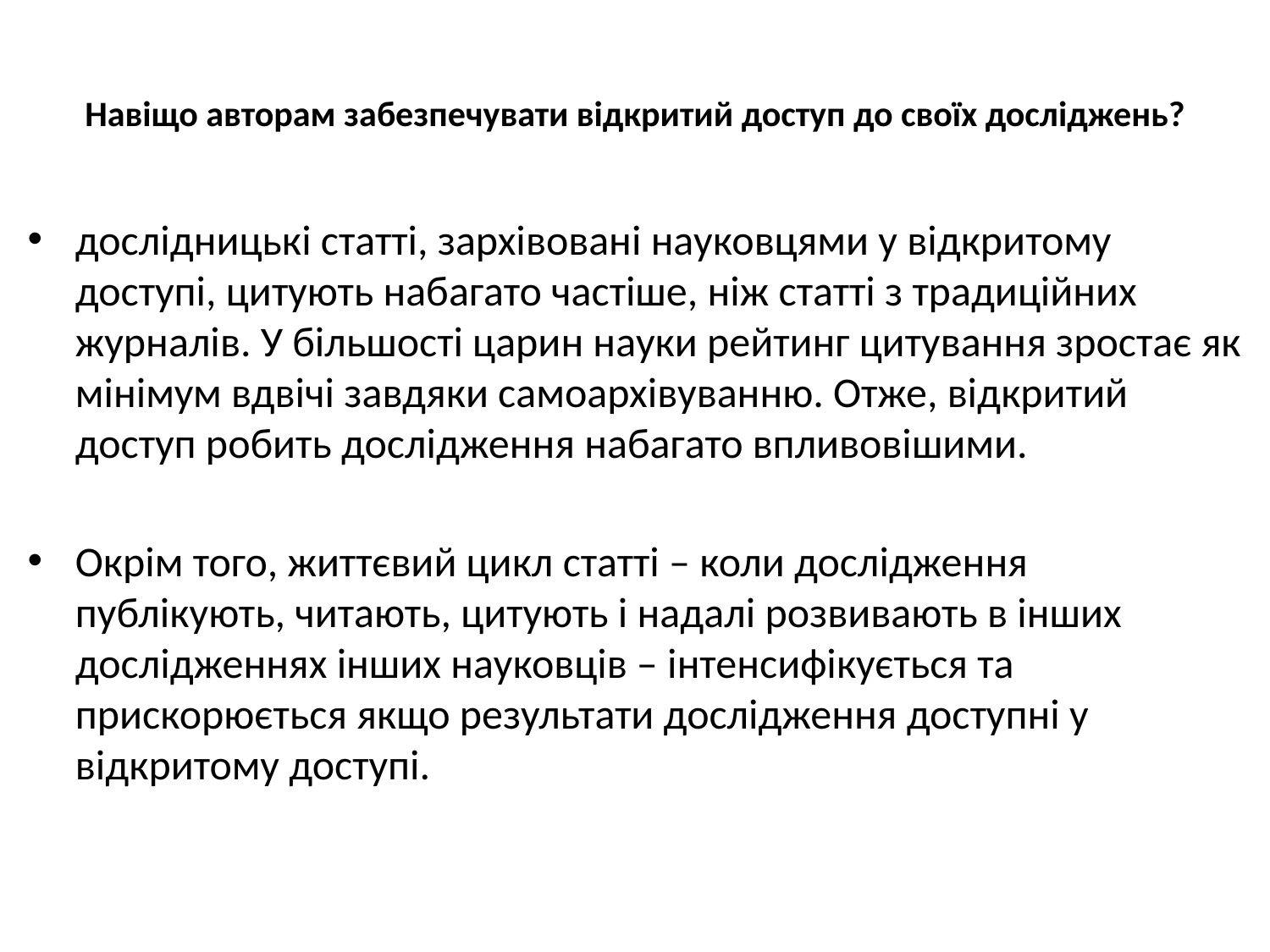

# Навіщо авторам забезпечувати відкритий доступ до своїх досліджень?
дослідницькі статті, зархівовані науковцями у відкритому доступі, цитують набагато частіше, ніж статті з традиційних журналів. У більшості царин науки рейтинг цитування зростає як мінімум вдвічі завдяки самоархівуванню. Отже, відкритий доступ робить дослідження набагато впливовішими.

Окрім того, життєвий цикл статті – коли дослідження публікують, читають, цитують і надалі розвивають в інших дослідженнях інших науковців – інтенсифікується та прискорюється якщо результати дослідження доступні у відкритому доступі.